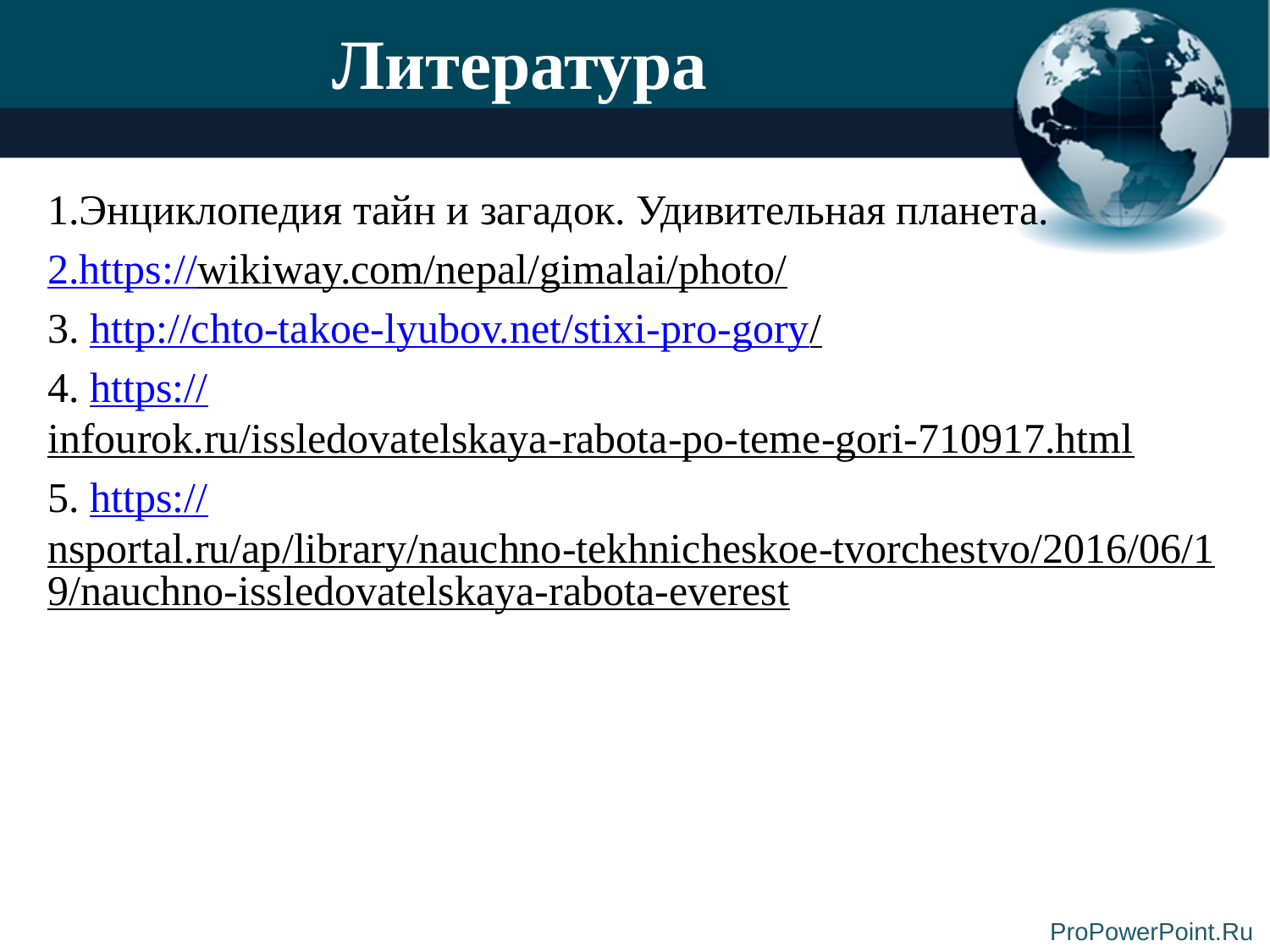

# Литература
1.Энциклопедия тайн и загадок. Удивительная планета.
2.https://wikiway.com/nepal/gimalai/photo/
3. http://chto-takoe-lyubov.net/stixi-pro-gory/
4. https://infourok.ru/issledovatelskaya-rabota-po-teme-gori-710917.html
5. https://nsportal.ru/ap/library/nauchno-tekhnicheskoe-tvorchestvo/2016/06/19/nauchno-issledovatelskaya-rabota-everest